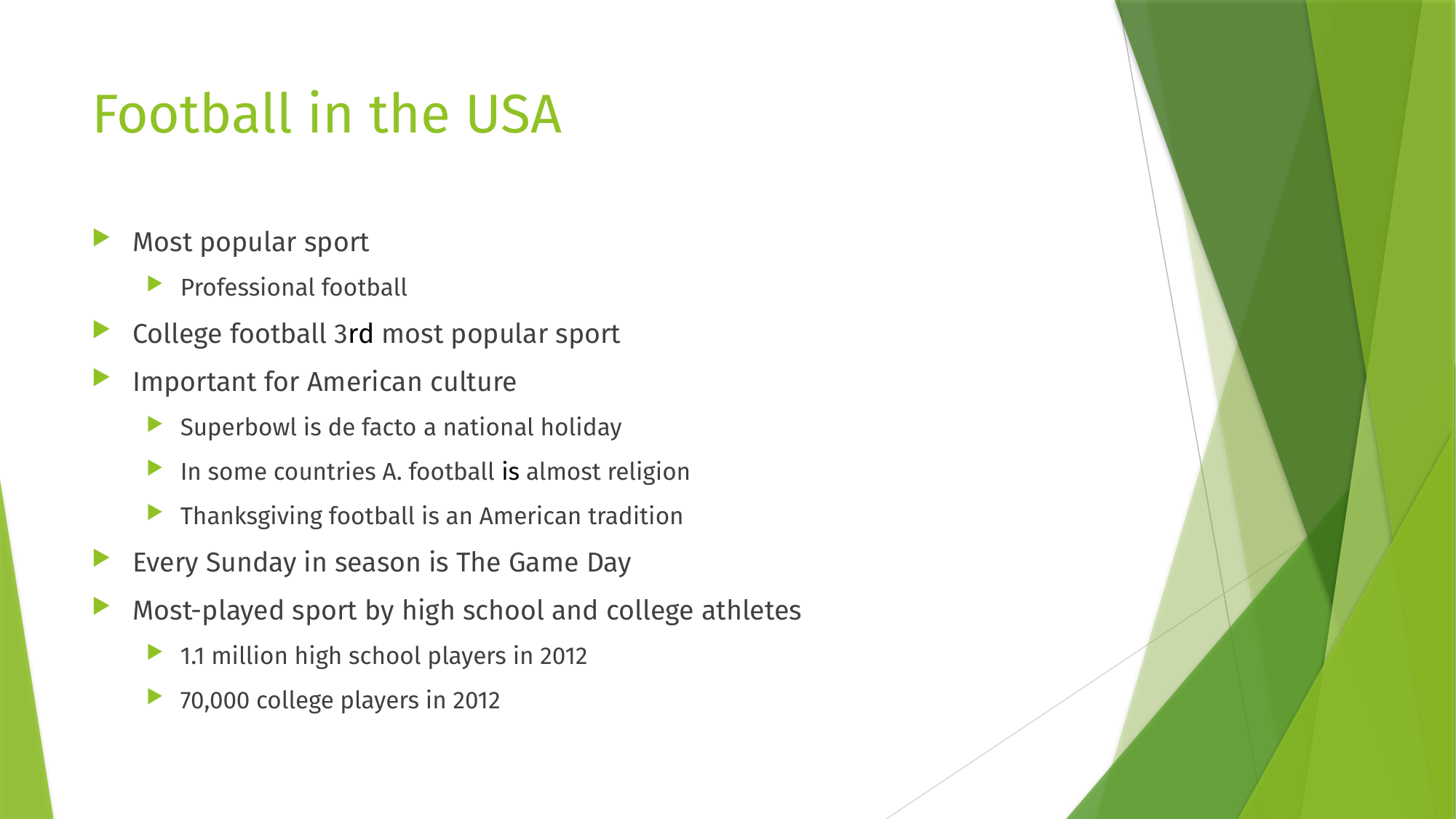

# Football in the USA
Most popular sport
Professional football
College football 3rd most popular sport
Important for American culture
Superbowl is de facto a national holiday
In some countries A. football is almost religion
Thanksgiving football is an American tradition
Every Sunday in season is The Game Day
Most-played sport by high school and college athletes
1.1 million high school players in 2012
70,000 college players in 2012